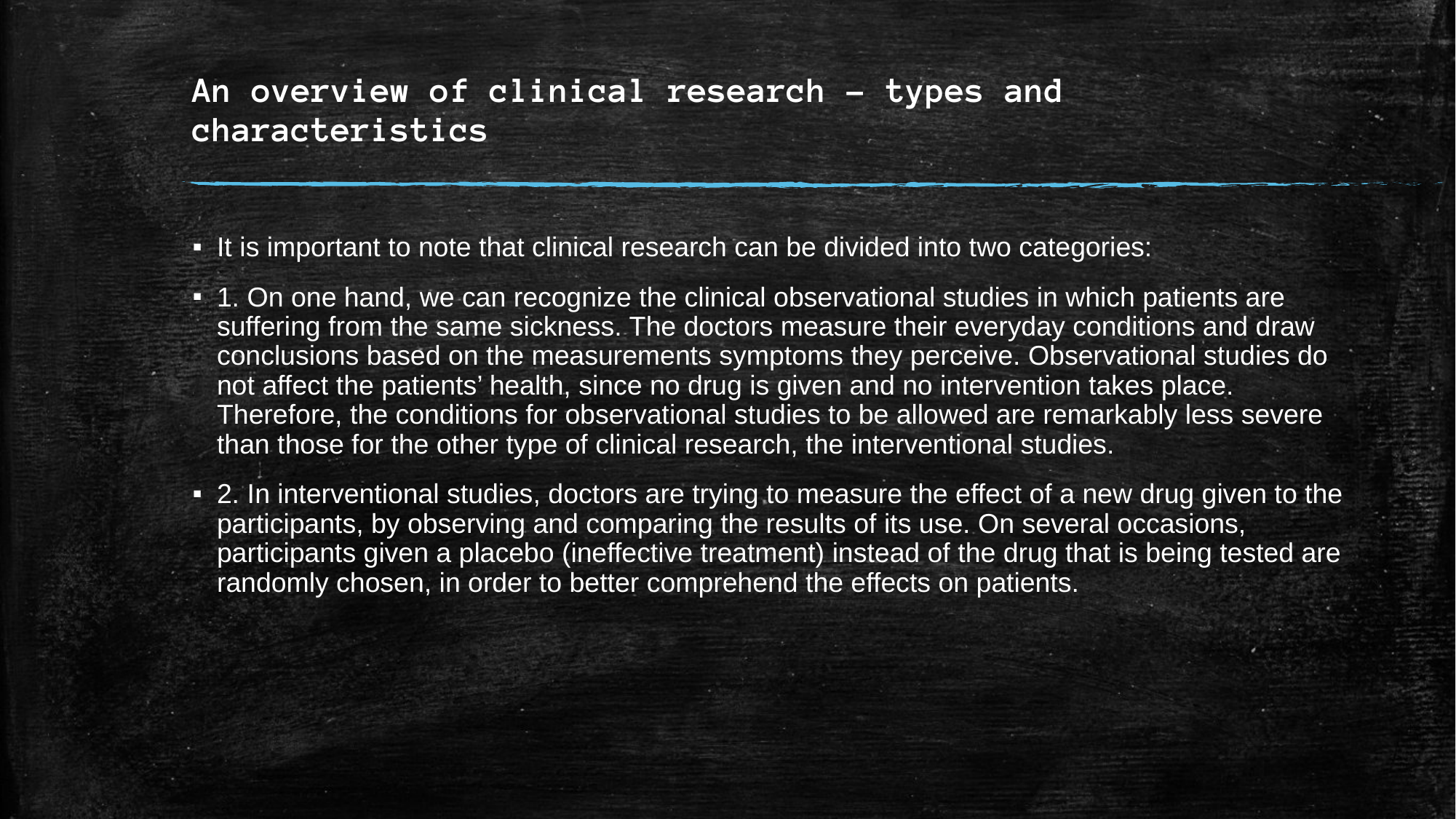

# An overview of clinical research – types and characteristics
It is important to note that clinical research can be divided into two categories:
1. On one hand, we can recognize the clinical observational studies in which patients are suffering from the same sickness. The doctors measure their everyday conditions and draw conclusions based on the measurements symptoms they perceive. Observational studies do not affect the patients’ health, since no drug is given and no intervention takes place. Therefore, the conditions for observational studies to be allowed are remarkably less severe than those for the other type of clinical research, the interventional studies.
2. In interventional studies, doctors are trying to measure the effect of a new drug given to the participants, by observing and comparing the results of its use. On several occasions, participants given a placebo (ineffective treatment) instead of the drug that is being tested are randomly chosen, in order to better comprehend the effects on patients.